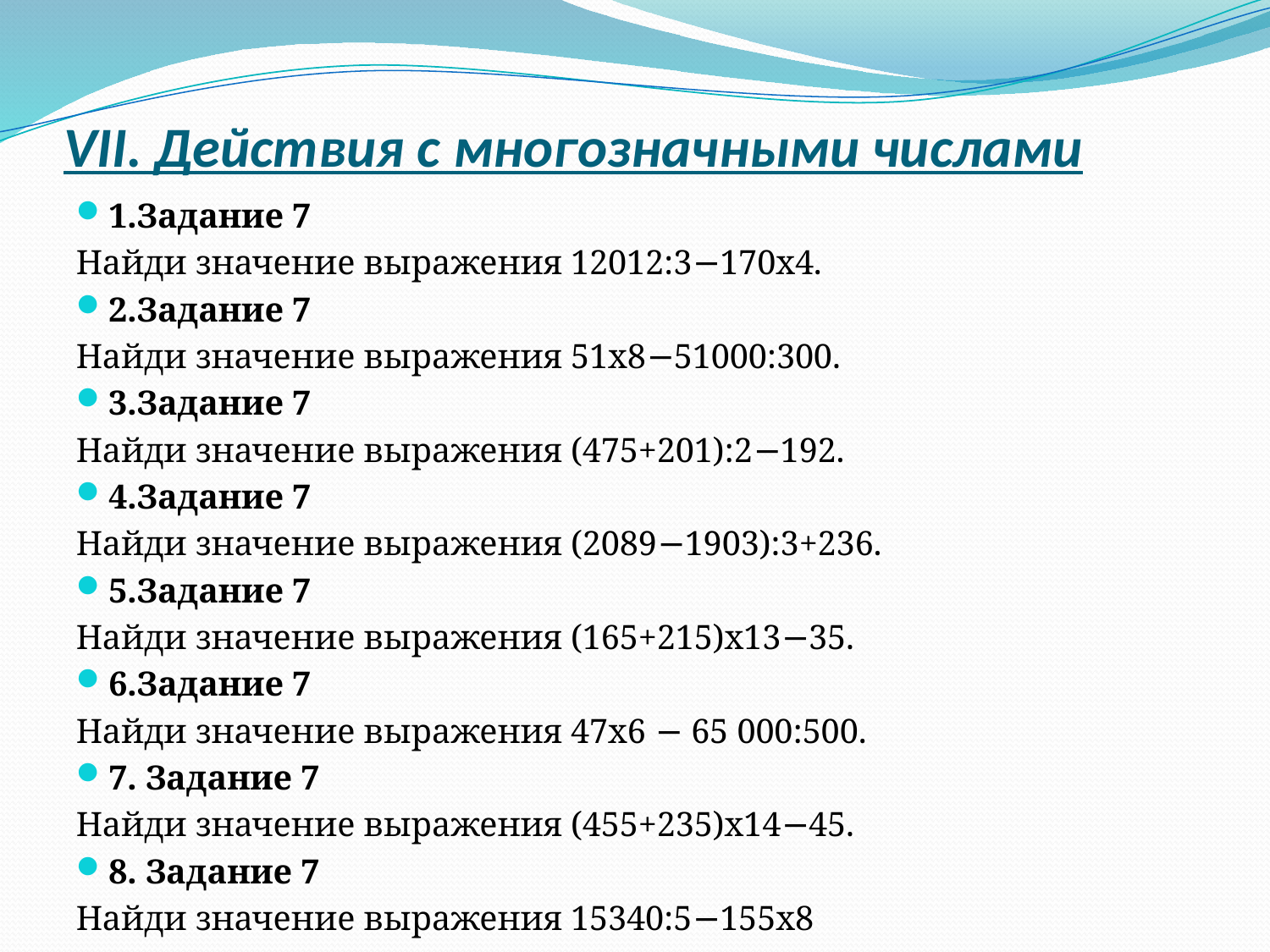

# VII. Действия с многозначными числами
1.Задание 7
Найди значение выражения 12012:3−170х4.
2.Задание 7
Найди значение выражения 51х8−51000:300.
3.Задание 7
Найди значение выражения (475+201):2−192.
4.Задание 7
Найди значение выражения (2089−1903):3+236.
5.Задание 7
Найди значение выражения (165+215)х13−35.
6.Задание 7
Найди значение выражения 47х6 − 65 000:500.
7. Задание 7
Найди значение выражения (455+235)х14−45.
8. Задание 7
Найди значение выражения 15340:5−155х8